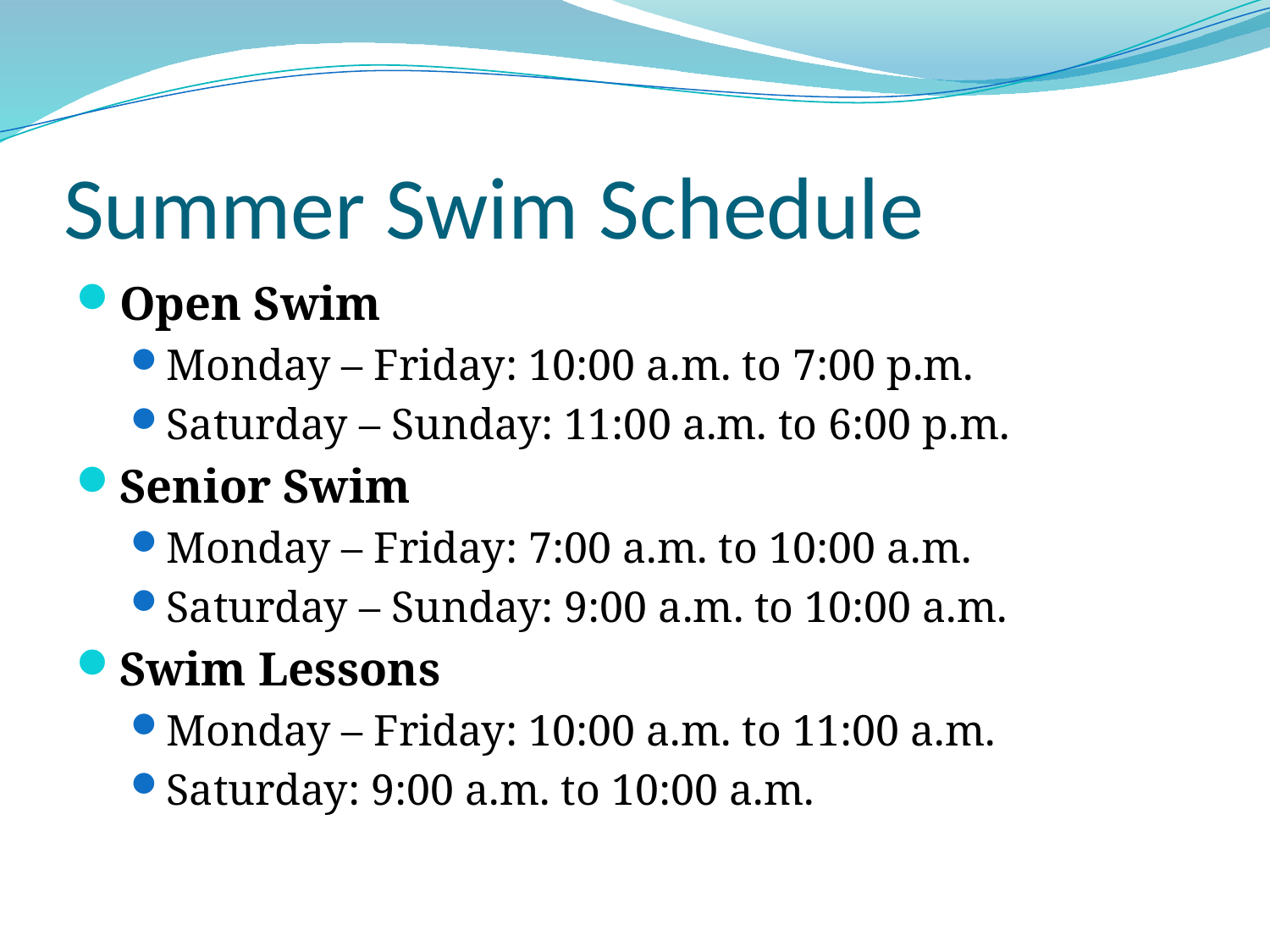

# Summer Swim Schedule
Open Swim
Monday – Friday: 10:00 a.m. to 7:00 p.m.
Saturday – Sunday: 11:00 a.m. to 6:00 p.m.
Senior Swim
Monday – Friday: 7:00 a.m. to 10:00 a.m.
Saturday – Sunday: 9:00 a.m. to 10:00 a.m.
Swim Lessons
Monday – Friday: 10:00 a.m. to 11:00 a.m.
Saturday: 9:00 a.m. to 10:00 a.m.